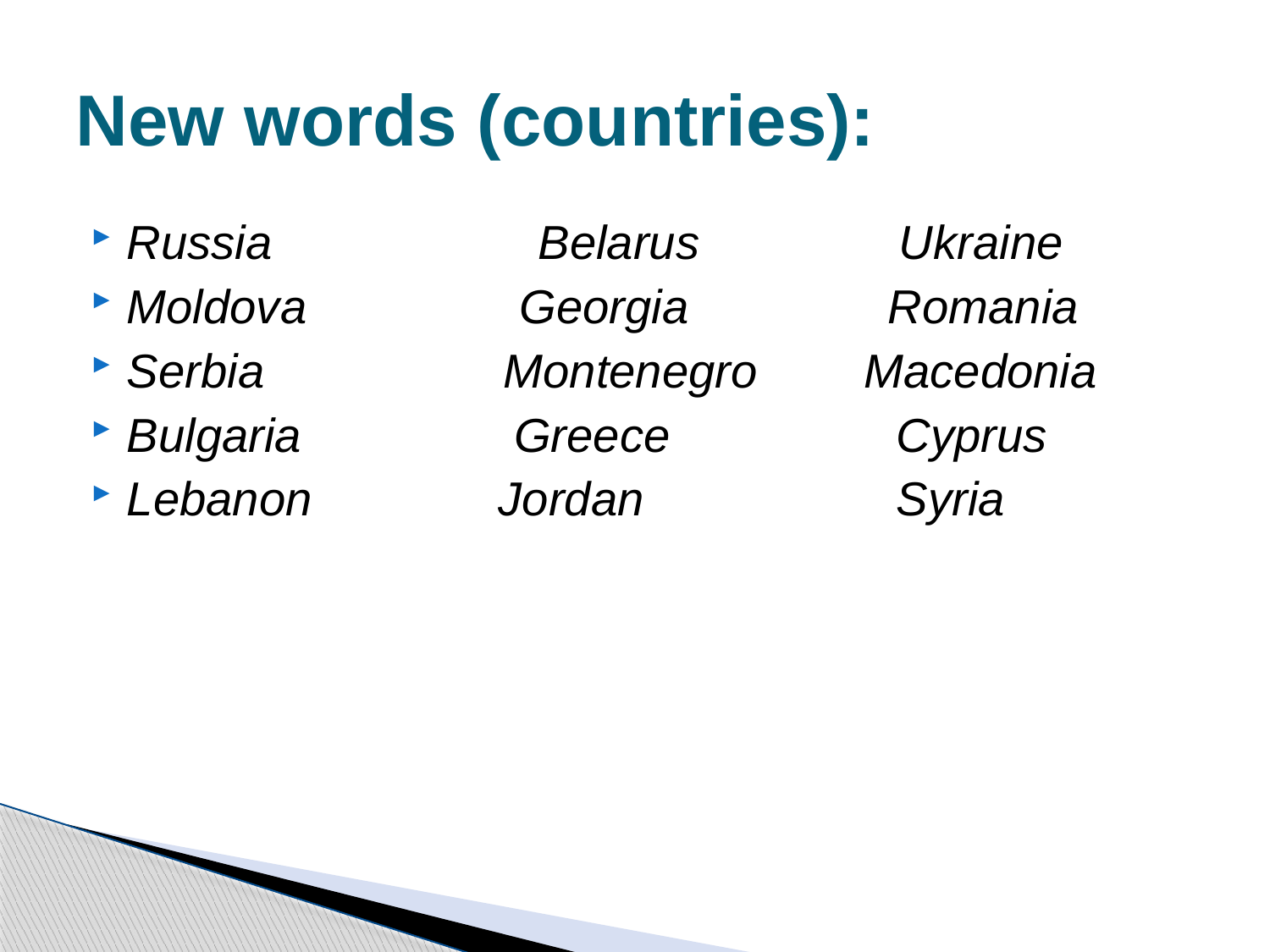

# New words (countries):
Russia                    Belarus               Ukraine
Moldova                Georgia               Romania
Serbia                  Montenegro        Macedonia
Bulgaria                Greece                 Cyprus
Lebanon              Jordan                   Syria